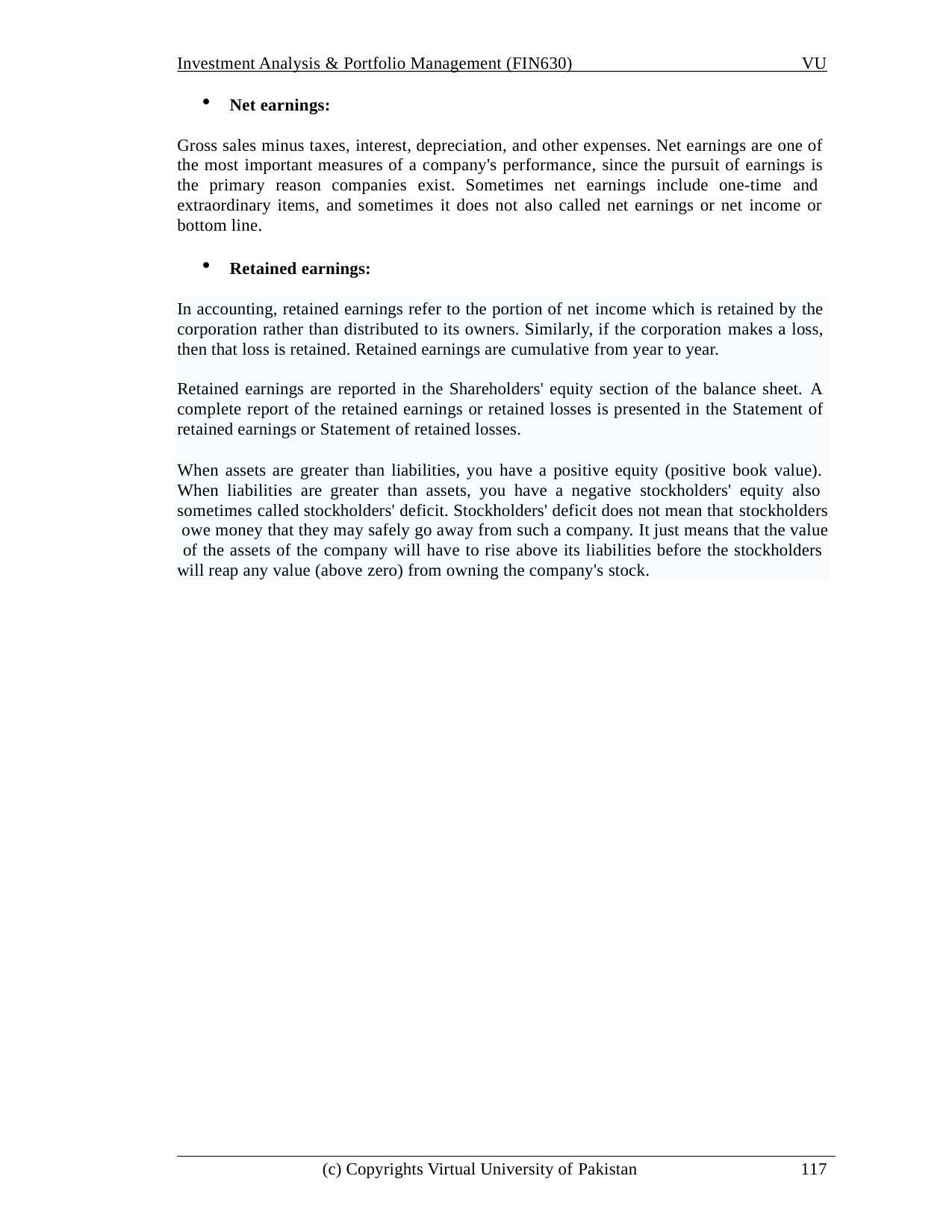

Investment Analysis & Portfolio Management (FIN630)
VU

Net earnings:

Gross sales minus taxes, interest, depreciation, and other expenses. Net earnings are one of  the most important measures of a company's performance, since the pursuit of earnings is  the primary reason companies exist. Sometimes net earnings include one-time and  extraordinary items, and sometimes it does not also called net earnings or net income or  bottom line.

Retained earnings:
In accounting, retained earnings refer to the portion of net income which is retained by the  corporation rather than distributed to its owners. Similarly, if the corporation makes a loss,  then that loss is retained. Retained earnings are cumulative from year to year.

Retained earnings are reported in the Shareholders' equity section of the balance sheet. A  complete report of the retained earnings or retained losses is presented in the Statement of  retained earnings or Statement of retained losses.

When assets are greater than liabilities, you have a positive equity (positive book value).  When liabilities are greater than assets, you have a negative stockholders' equity also  sometimes called stockholders' deficit. Stockholders' deficit does not mean that stockholders  owe money that they may safely go away from such a company. It just means that the value  of the assets of the company will have to rise above its liabilities before the stockholders  will reap any value (above zero) from owning the company's stock.
(c) Copyrights Virtual University of Pakistan
117